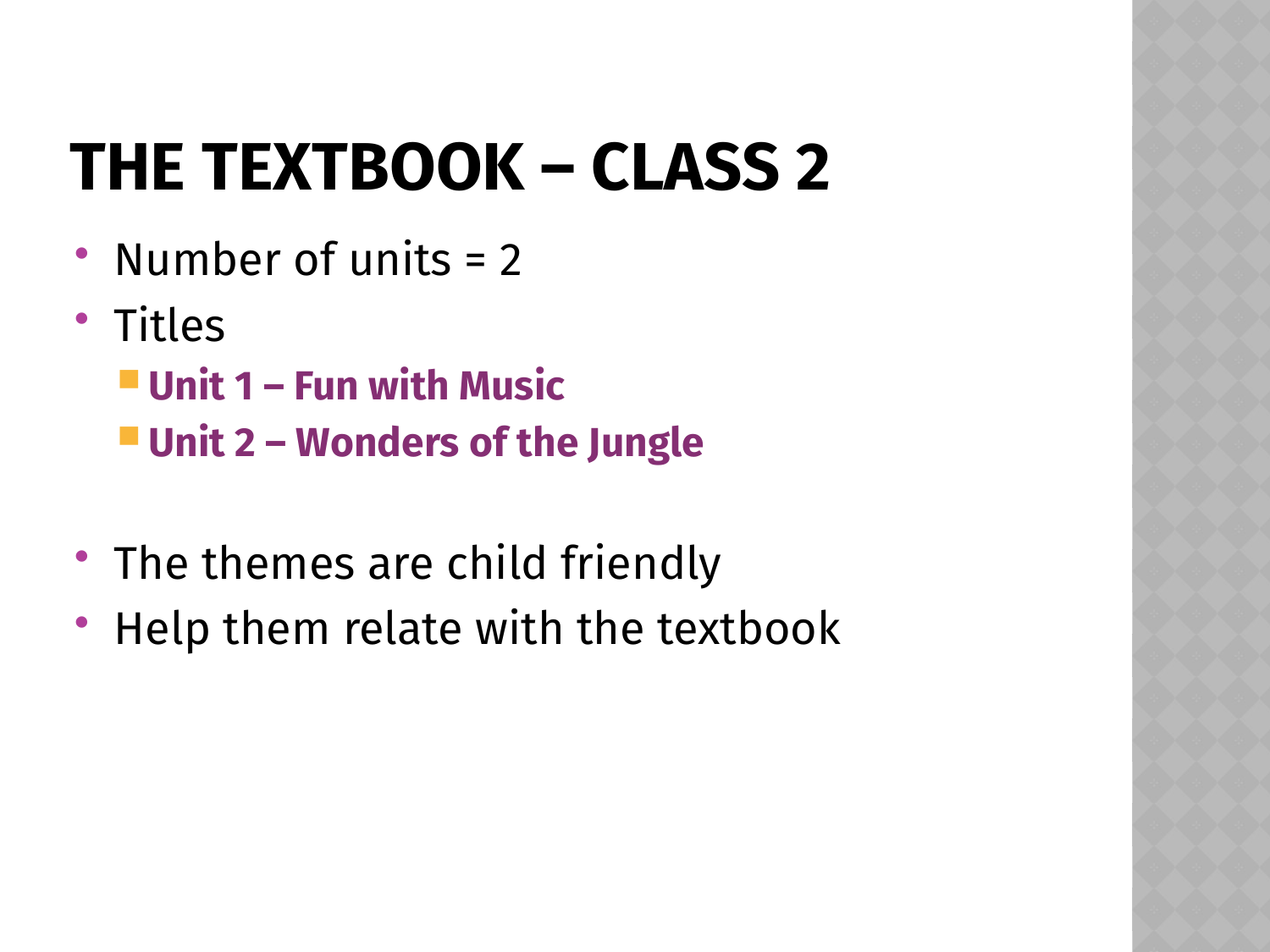

# The textbook – Class 2
Number of units = 2
Titles
Unit 1 – Fun with Music
Unit 2 – Wonders of the Jungle

The themes are child friendly
Help them relate with the textbook